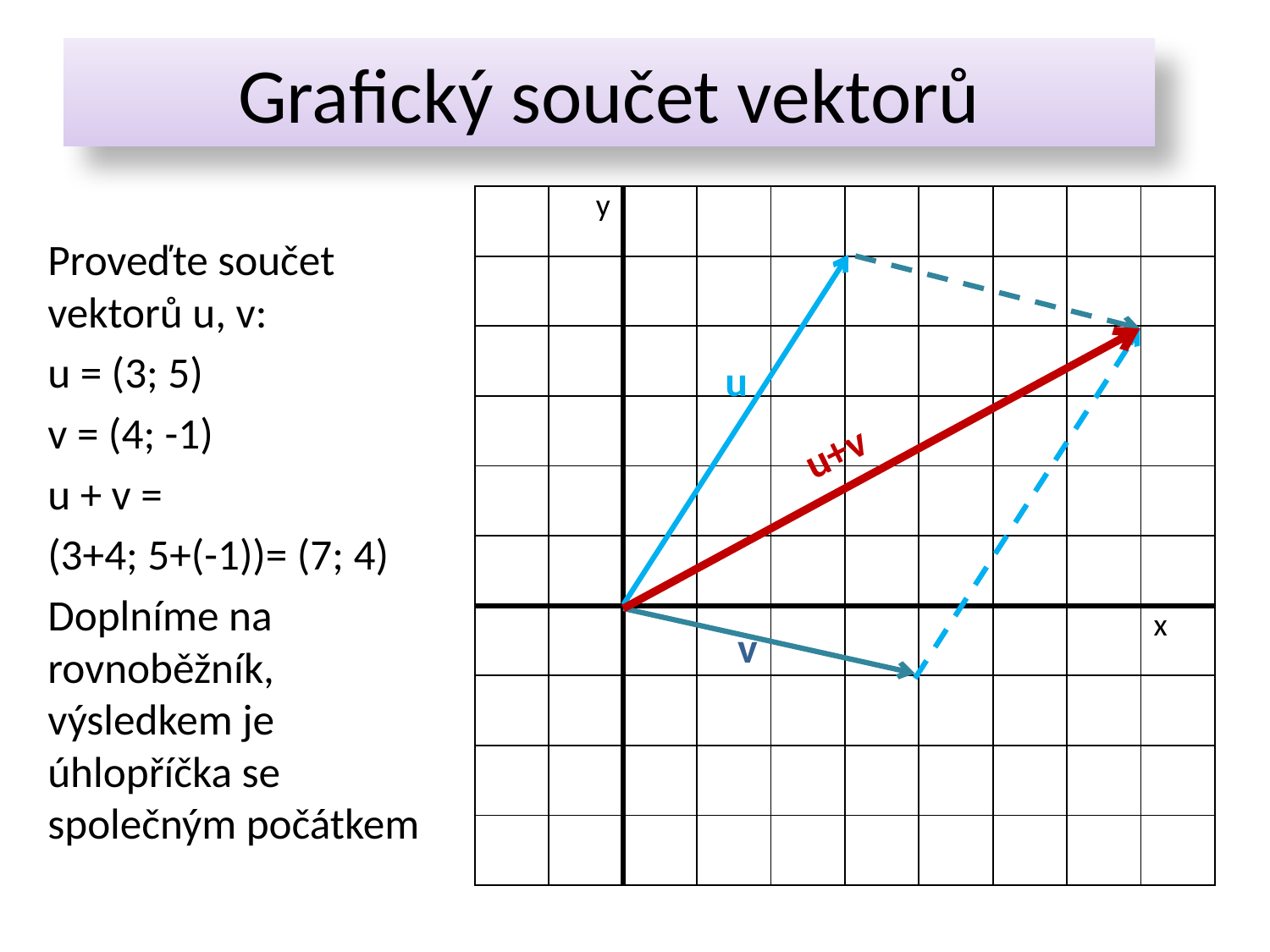

# Grafický součet vektorů
|  | y |  |  |  |  |  |  |  |  |
| --- | --- | --- | --- | --- | --- | --- | --- | --- | --- |
|  |  |  |  |  |  |  |  |  |  |
|  |  |  |  |  |  |  |  |  |  |
|  |  |  |  |  |  |  |  |  |  |
|  |  |  |  |  |  |  |  |  |  |
|  |  |  |  |  |  |  |  |  |  |
|  |  |  |  |  |  |  |  |  | x |
|  |  |  |  |  |  |  |  |  |  |
|  |  |  |  |  |  |  |  |  |  |
|  |  |  |  |  |  |  |  |  |  |
Proveďte součet vektorů u, v:
u = (3; 5)
v = (4; -1)
u + v =
(3+4; 5+(-1))= (7; 4)
Doplníme na rovnoběžník, výsledkem je úhlopříčka se společným počátkem
u
u+v
v